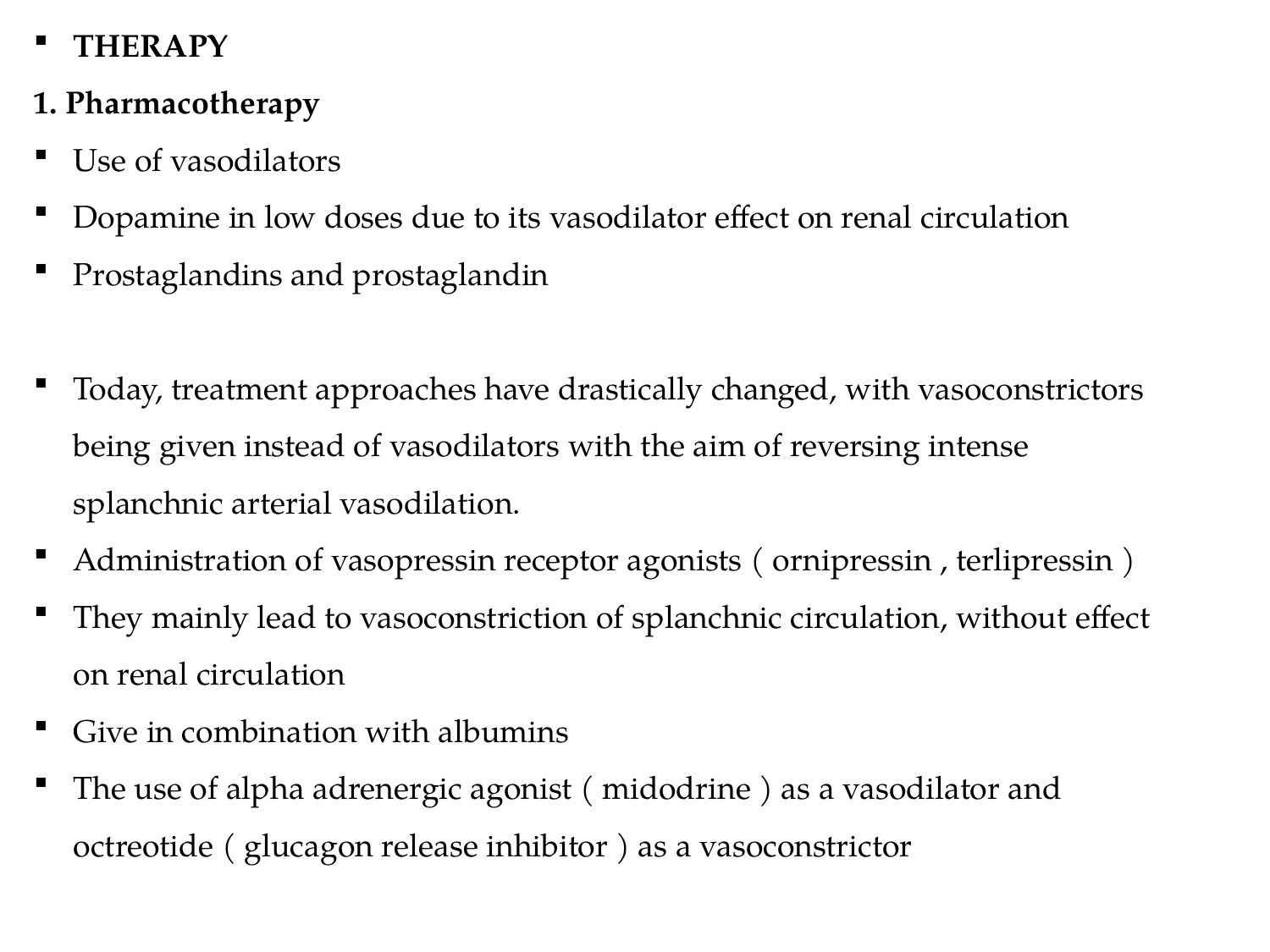

THERAPY
1. Pharmacotherapy
Use of vasodilators
Dopamine in low doses due to its vasodilator effect on renal circulation
Prostaglandins and prostaglandin

Today, treatment approaches have drastically changed, with vasoconstrictors being given instead of vasodilators with the aim of reversing intense splanchnic arterial vasodilation.
Administration of vasopressin receptor agonists ( ornipressin , terlipressin )
They mainly lead to vasoconstriction of splanchnic circulation, without effect on renal circulation
Give in combination with albumins
The use of alpha adrenergic agonist ( midodrine ) as a vasodilator and octreotide ( glucagon release inhibitor ) as a vasoconstrictor